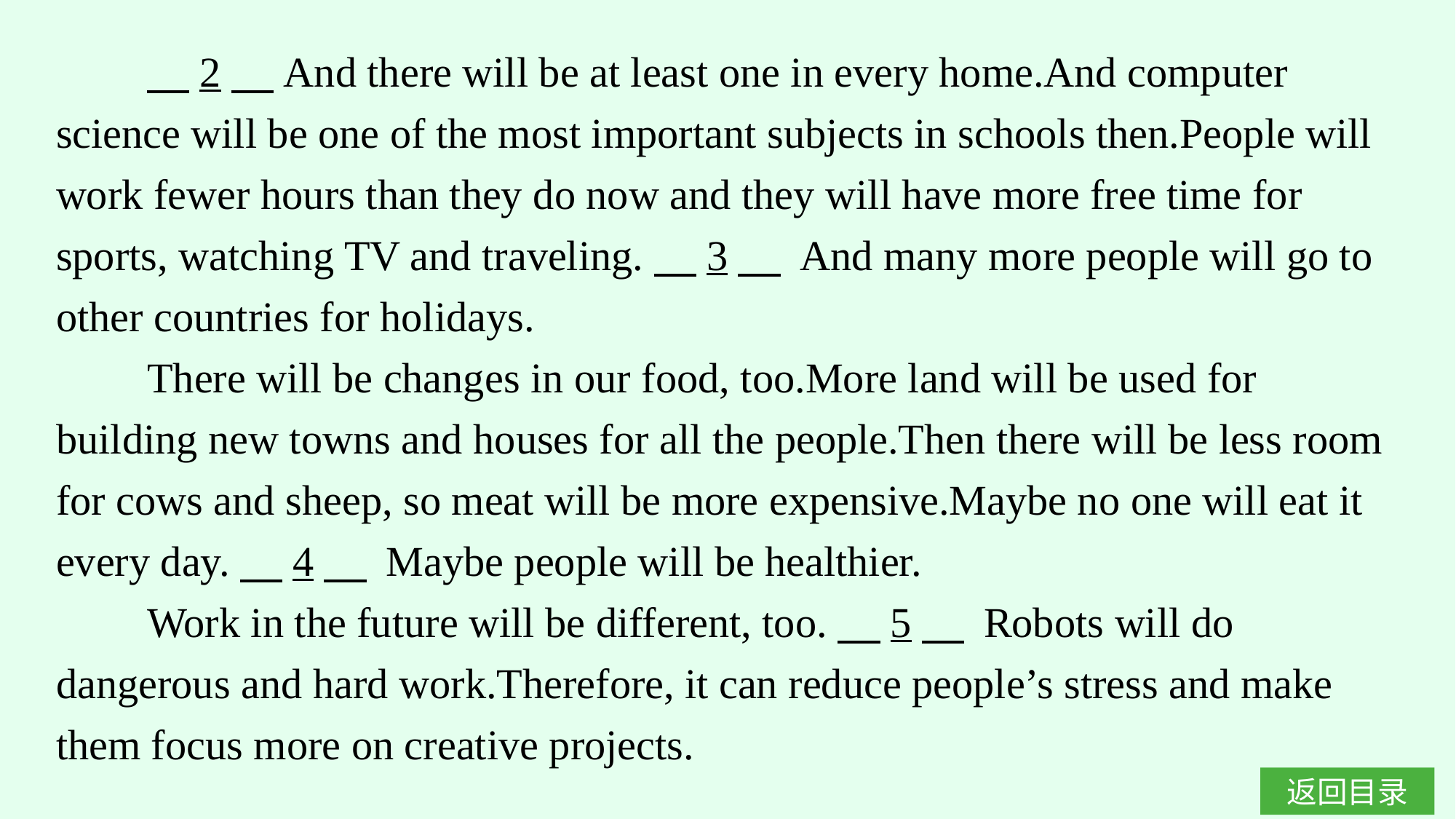

2　And there will be at least one in every home.And computer science will be one of the most important subjects in schools then.People will work fewer hours than they do now and they will have more free time for sports, watching TV and traveling.　3　 And many more people will go to other countries for holidays.
There will be changes in our food, too.More land will be used for building new towns and houses for all the people.Then there will be less room for cows and sheep, so meat will be more expensive.Maybe no one will eat it every day.　4　 Maybe people will be healthier.
Work in the future will be different, too.　5　 Robots will do dangerous and hard work.Therefore, it can reduce people’s stress and make them focus more on creative projects.